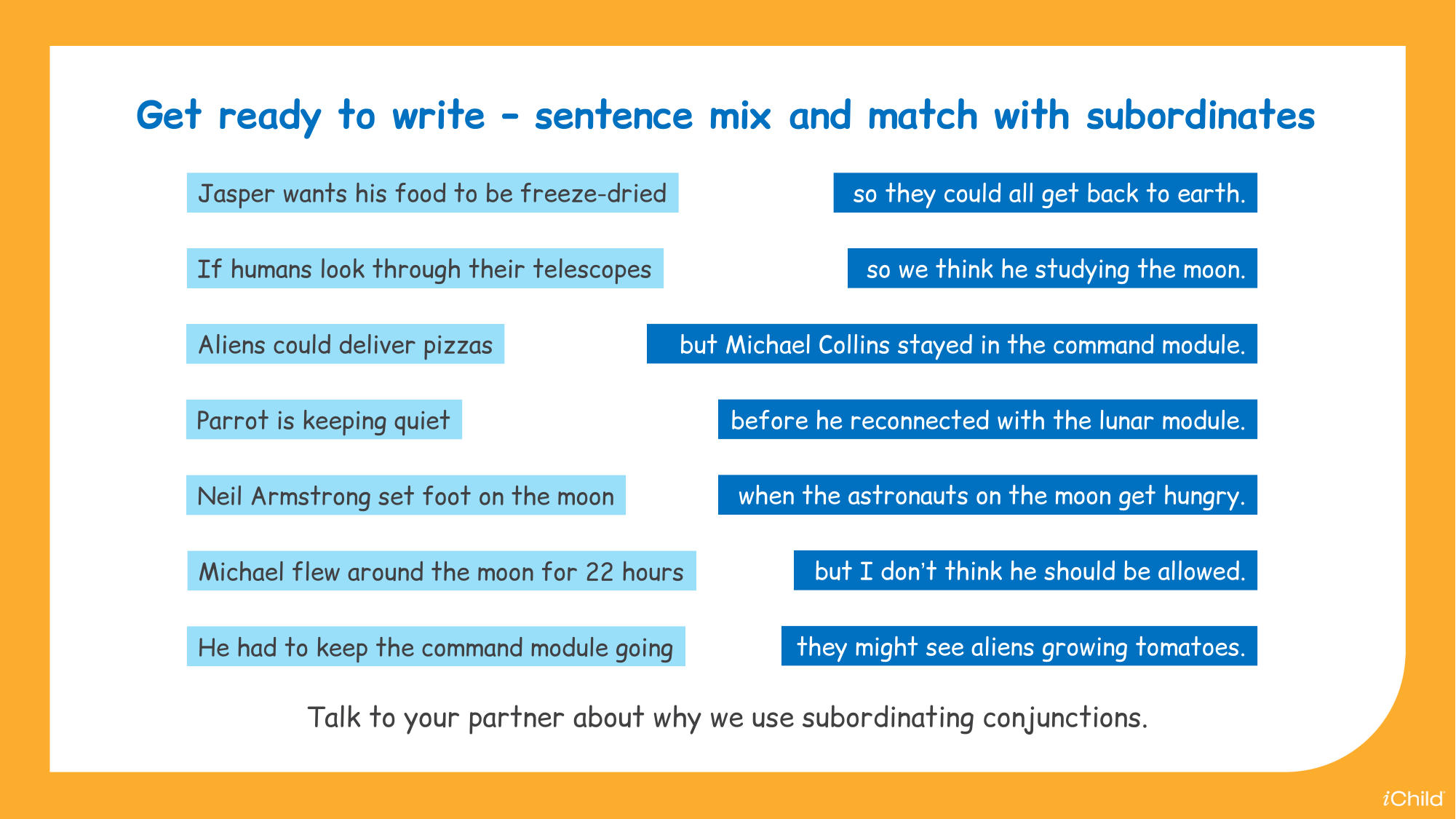

Get ready to write – sentence mix and match with subordinates
Jasper wants his food to be freeze-dried
so they could all get back to earth.
so we think he studying the moon.
If humans look through their telescopes
but Michael Collins stayed in the command module.
Aliens could deliver pizzas
before he reconnected with the lunar module.
Parrot is keeping quiet
when the astronauts on the moon get hungry.
Neil Armstrong set foot on the moon
but I don’t think he should be allowed.
Michael flew around the moon for 22 hours
they might see aliens growing tomatoes.
He had to keep the command module going
Talk to your partner about why we use subordinating conjunctions.